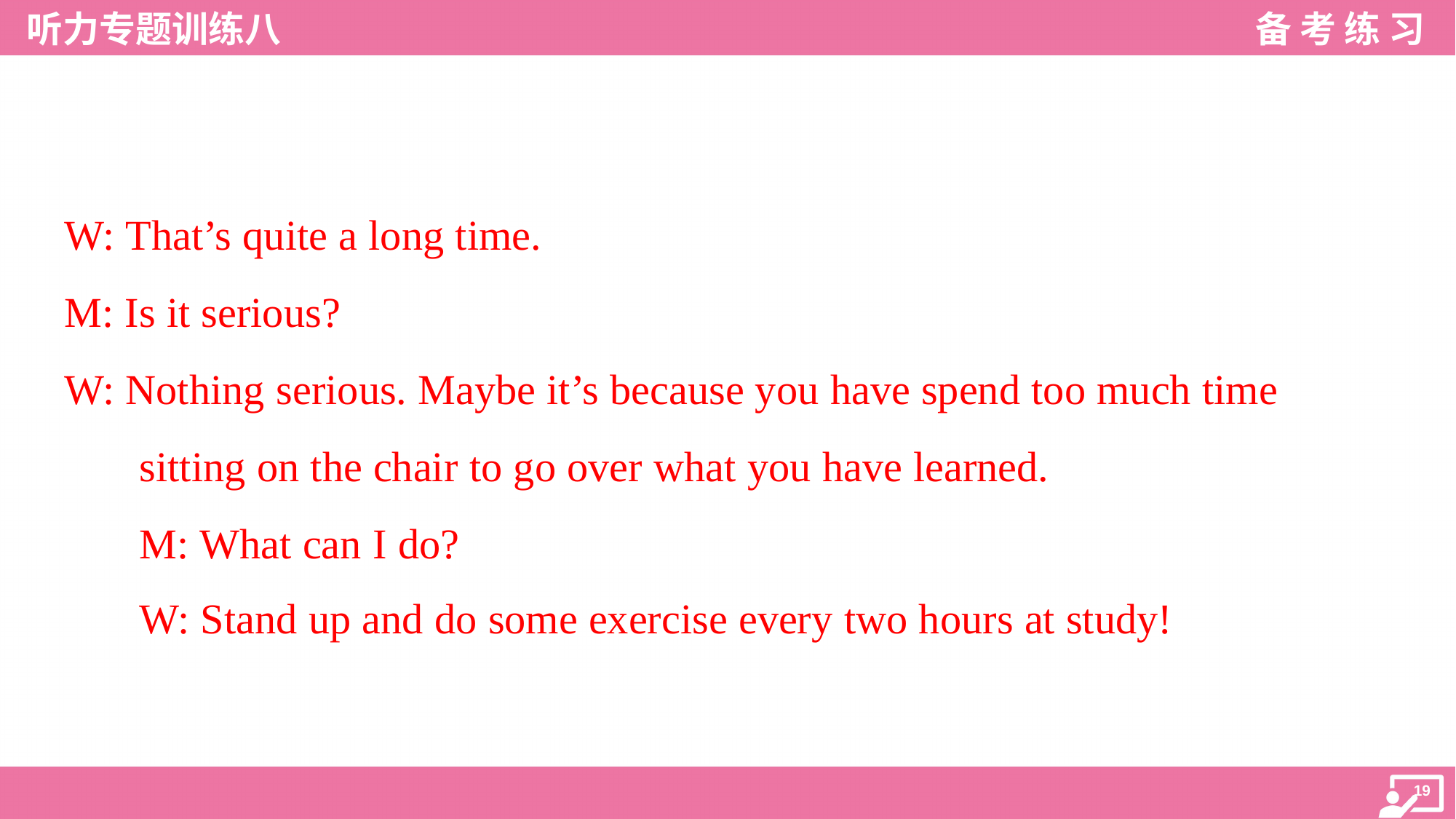

W: That’s quite a long time.
M: Is it serious?
W: Nothing serious. Maybe it’s because you have spend too much time
sitting on the chair to go over what you have learned.
M: What can I do?
W: Stand up and do some exercise every two hours at study!